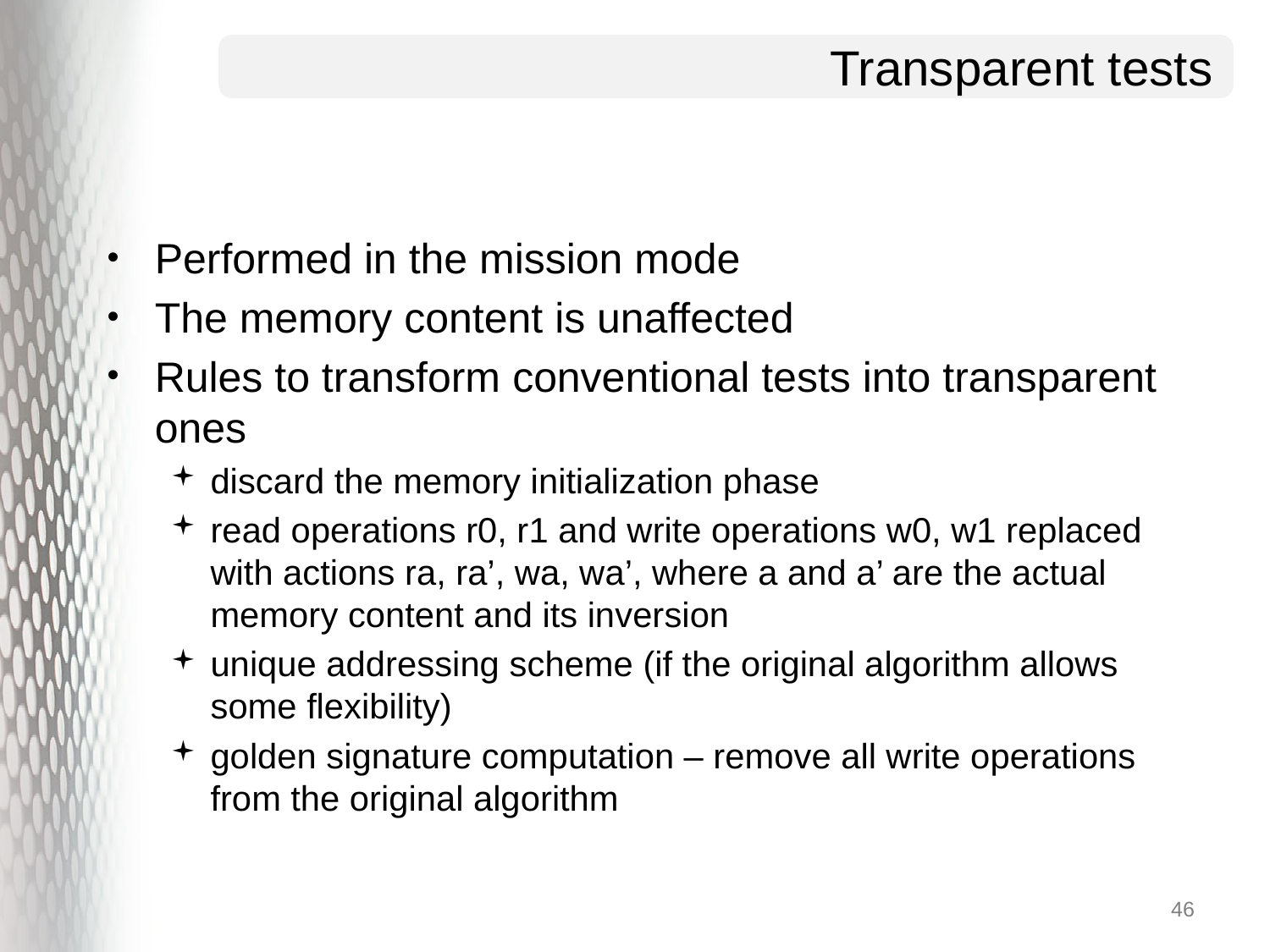

# Transparent tests
Performed in the mission mode
The memory content is unaffected
Rules to transform conventional tests into transparent ones
discard the memory initialization phase
read operations r0, r1 and write operations w0, w1 replaced with actions ra, ra’, wa, wa’, where a and a’ are the actual memory content and its inversion
unique addressing scheme (if the original algorithm allows some flexibility)
golden signature computation – remove all write operations from the original algorithm